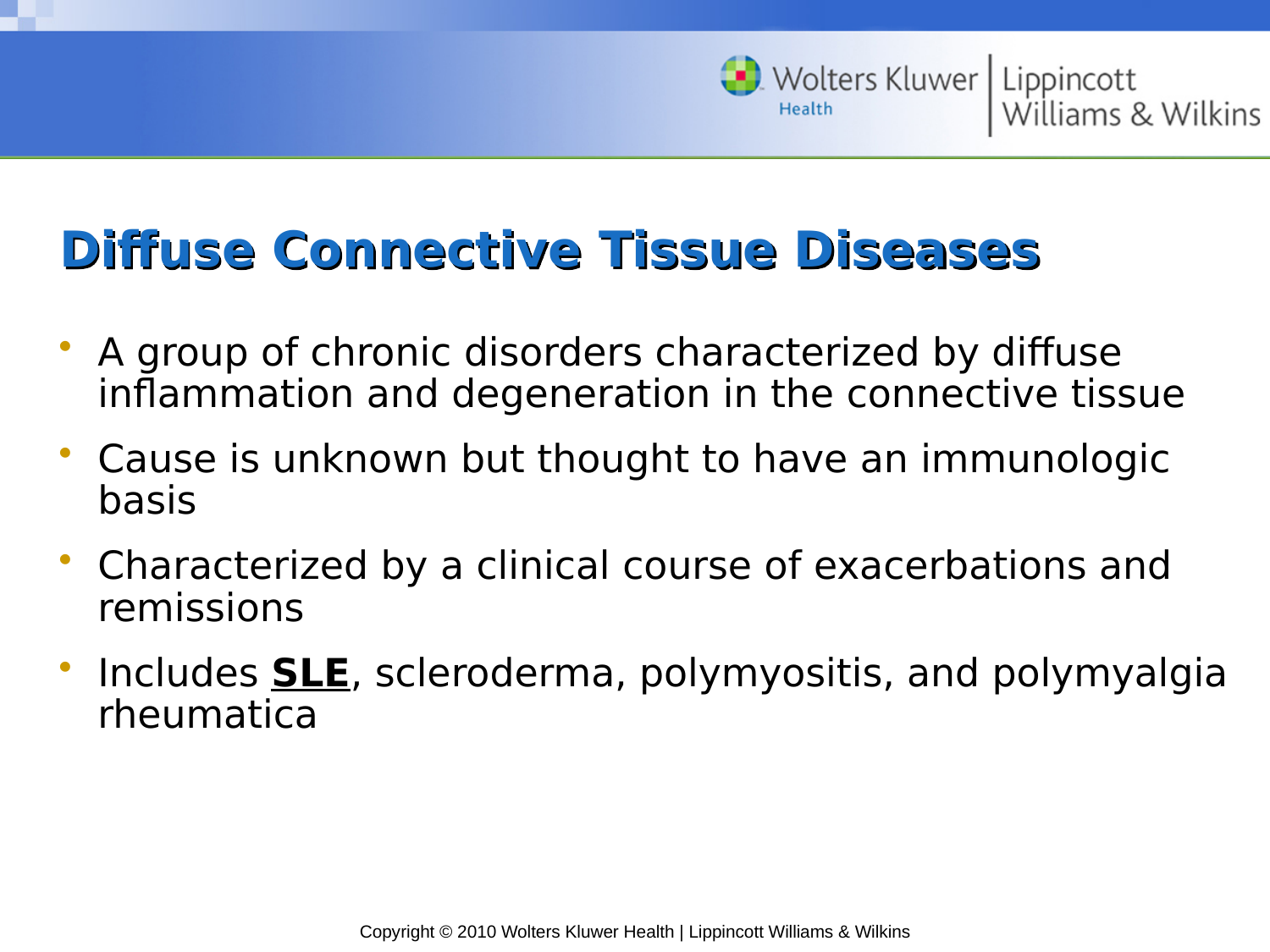

# Diffuse Connective Tissue Diseases
A group of chronic disorders characterized by diffuse inflammation and degeneration in the connective tissue
Cause is unknown but thought to have an immunologic basis
Characterized by a clinical course of exacerbations and remissions
Includes SLE, scleroderma, polymyositis, and polymyalgia rheumatica